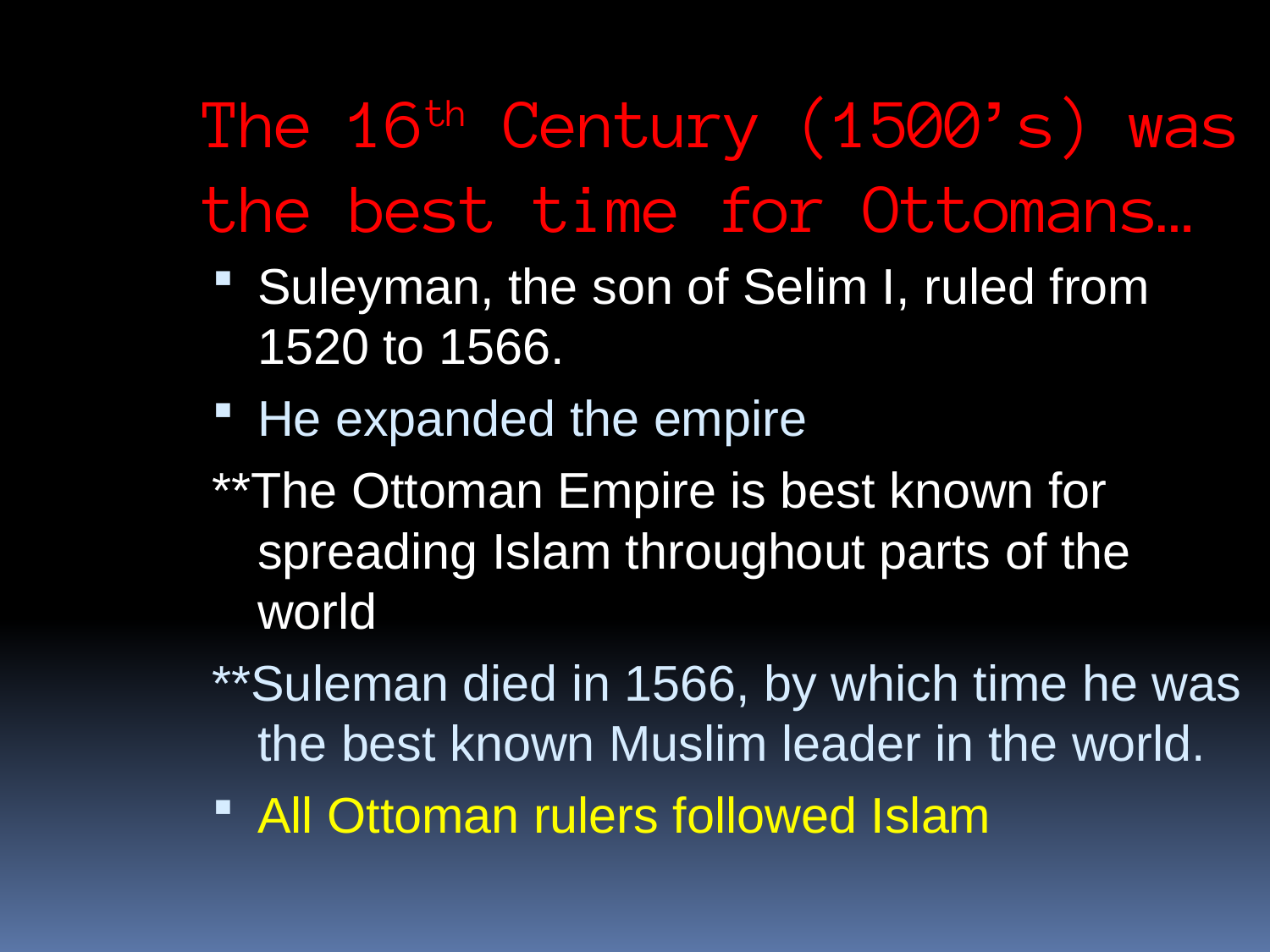

The 16th Century (1500’s) was the best time for Ottomans…
Suleyman, the son of Selim I, ruled from 1520 to 1566.
He expanded the empire
**The Ottoman Empire is best known for spreading Islam throughout parts of the world
**Suleman died in 1566, by which time he was the best known Muslim leader in the world.
All Ottoman rulers followed Islam